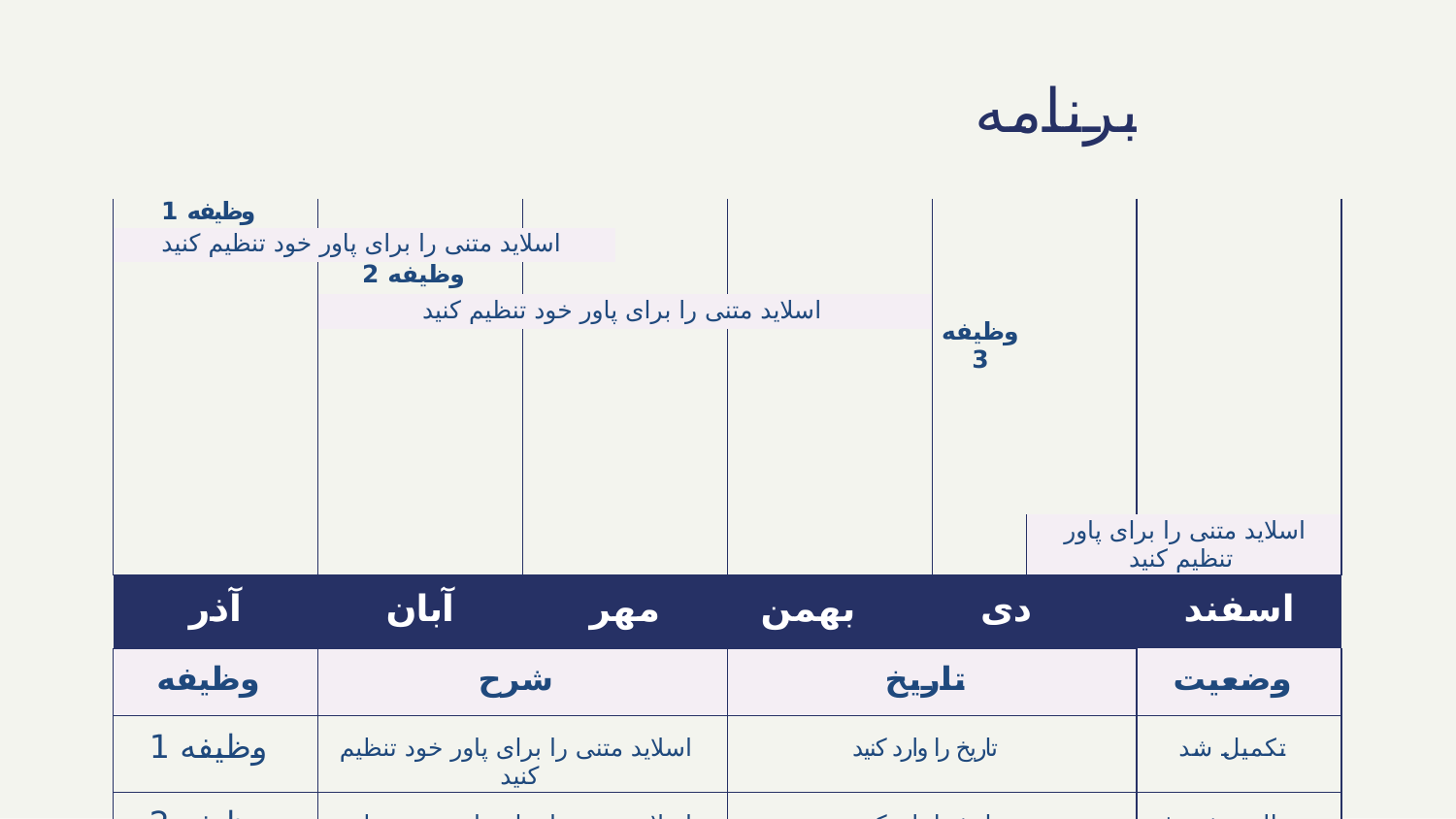

# برنامه
| وظیفه 1 |  |  |  |  | وظیفه 3 |  |  |
| --- | --- | --- | --- | --- | --- | --- | --- |
| اسلاید متنی را برای پاور خود تنظیم کنید |  |  |  |  |  |  |  |
|  | وظیفه 2 |  |  |  |  |  |  |
|  | اسلاید متنی را برای پاور خود تنظیم کنید |  |  |  |  |  |  |
|  |  |  |  |  |  |  |  |
|  |  |  |  |  |  | اسلاید متنی را برای پاور تنظیم کنید |  |
| آذر | آبان | مهر |  | دی بهمن |  |  | اسفند |
| وظیفه | شرح |  |  | تاریخ |  |  | وضعیت |
| وظیفه 1 | اسلاید متنی را برای پاور خود تنظیم کنید |  |  | تاریخ را وارد کنید |  |  | تکمیل شد |
| وظیفه 2 | اسلاید متنی را برای پاور خود تنظیم کنید |  |  | تاریخ را وارد کنید |  |  | در حال پیش رفت |
| وظیفه 3 | اسلاید متنی را برای پاور خود تنظیم کنید |  |  | تاریخ را وارد کنید |  |  | با تاخیر |